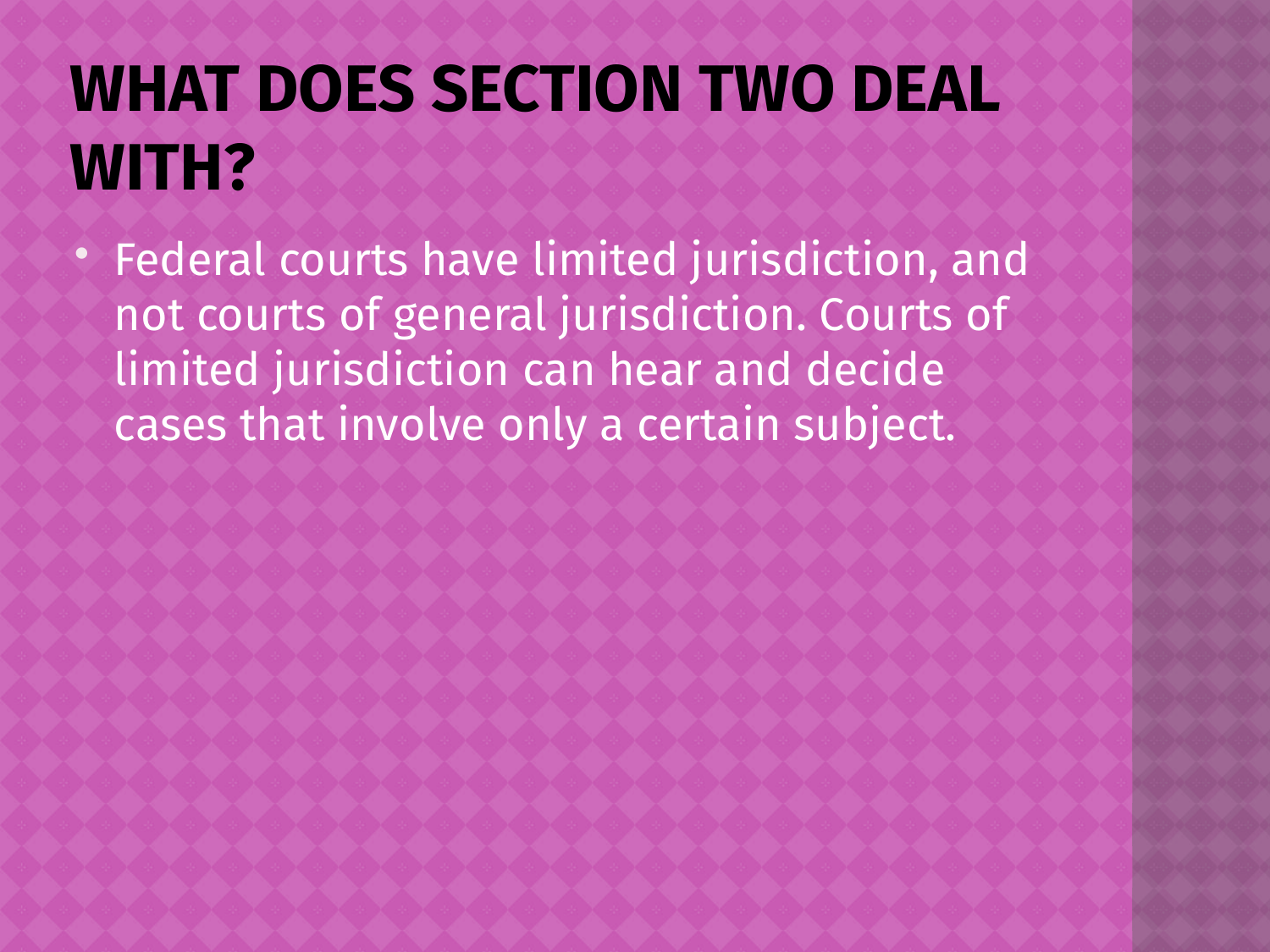

# What does section two deal with?
Federal courts have limited jurisdiction, and not courts of general jurisdiction. Courts of limited jurisdiction can hear and decide cases that involve only a certain subject.